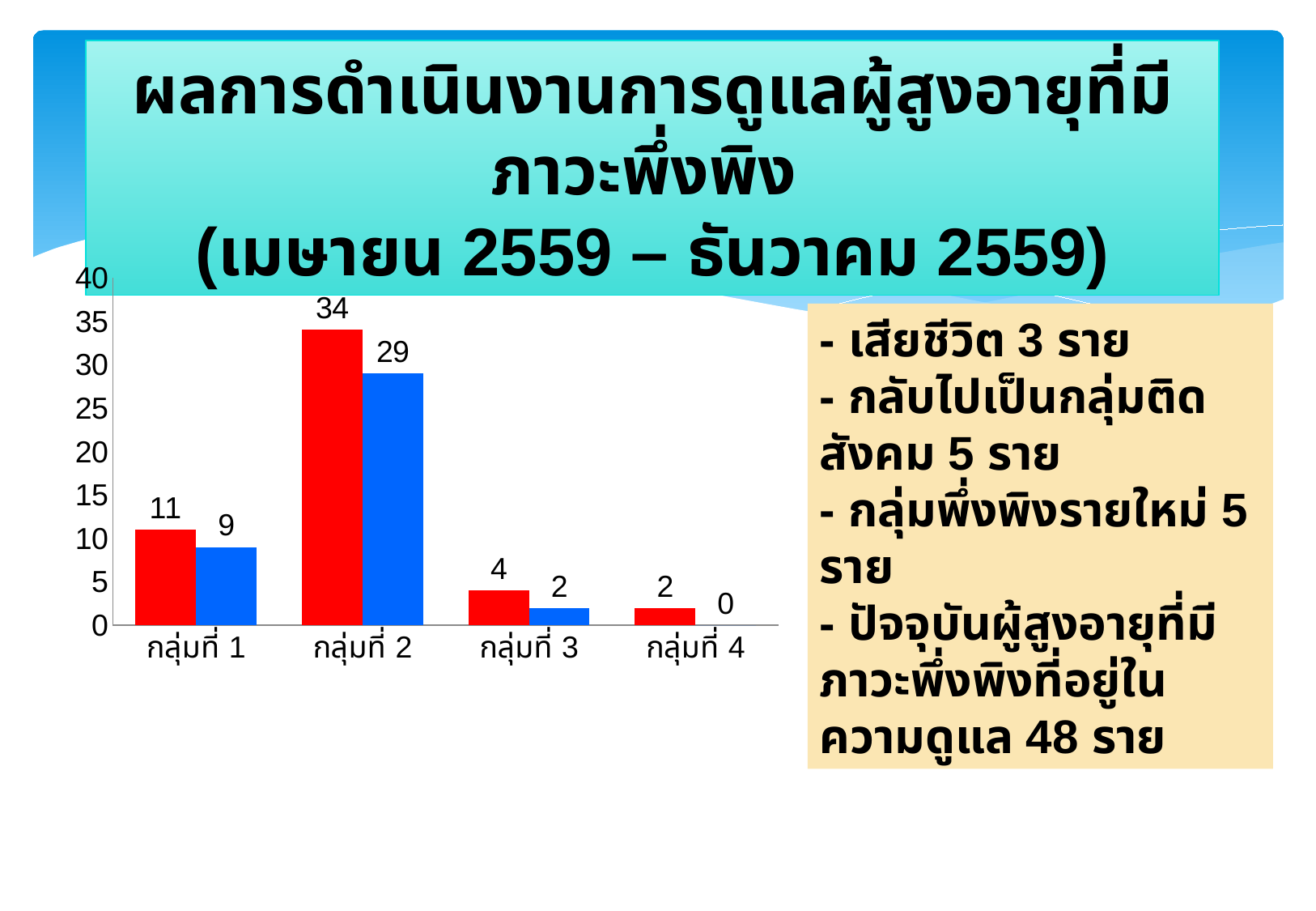

ผลการดำเนินงานการดูแลผู้สูงอายุที่มีภาวะพึ่งพิง
(เมษายน 2559 – ธันวาคม 2559)

### Chart

| Category | ก่อน | หลัง |
|---|---|---|
| กลุ่มที่ 1 | 11.0 | 9.0 |
| กลุ่มที่ 2 | 34.0 | 29.0 |
| กลุ่มที่ 3 | 4.0 | 2.0 |
| กลุ่มที่ 4 | 2.0 | 0.0 |
- เสียชีวิต 3 ราย
- กลับไปเป็นกลุ่มติดสังคม 5 ราย
- กลุ่มพึ่งพิงรายใหม่ 5 ราย
- ปัจจุบันผู้สูงอายุที่มีภาวะพึ่งพิงที่อยู่ในความดูแล 48 ราย